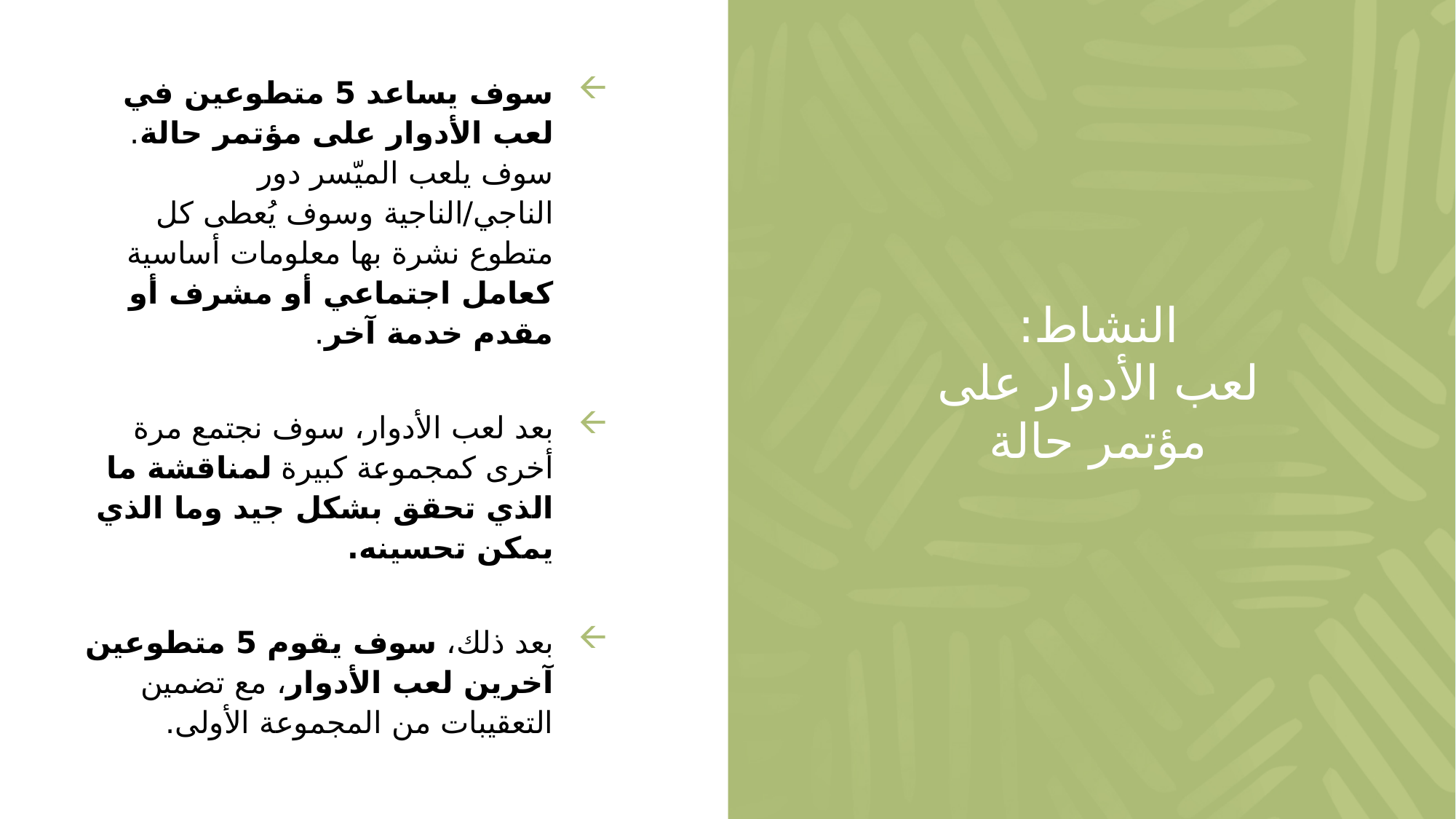

سوف يساعد 5 متطوعين في لعب الأدوار على مؤتمر حالة. سوف يلعب الميّسر دور الناجي/الناجية وسوف يُعطى كل متطوع نشرة بها معلومات أساسية كعامل اجتماعي أو مشرف أو مقدم خدمة آخر.
بعد لعب الأدوار، سوف نجتمع مرة أخرى كمجموعة كبيرة لمناقشة ما الذي تحقق بشكل جيد وما الذي يمكن تحسينه.
بعد ذلك، سوف يقوم 5 متطوعين آخرين لعب الأدوار، مع تضمين التعقيبات من المجموعة الأولى.
# النشاط: لعب الأدوار على مؤتمر حالة